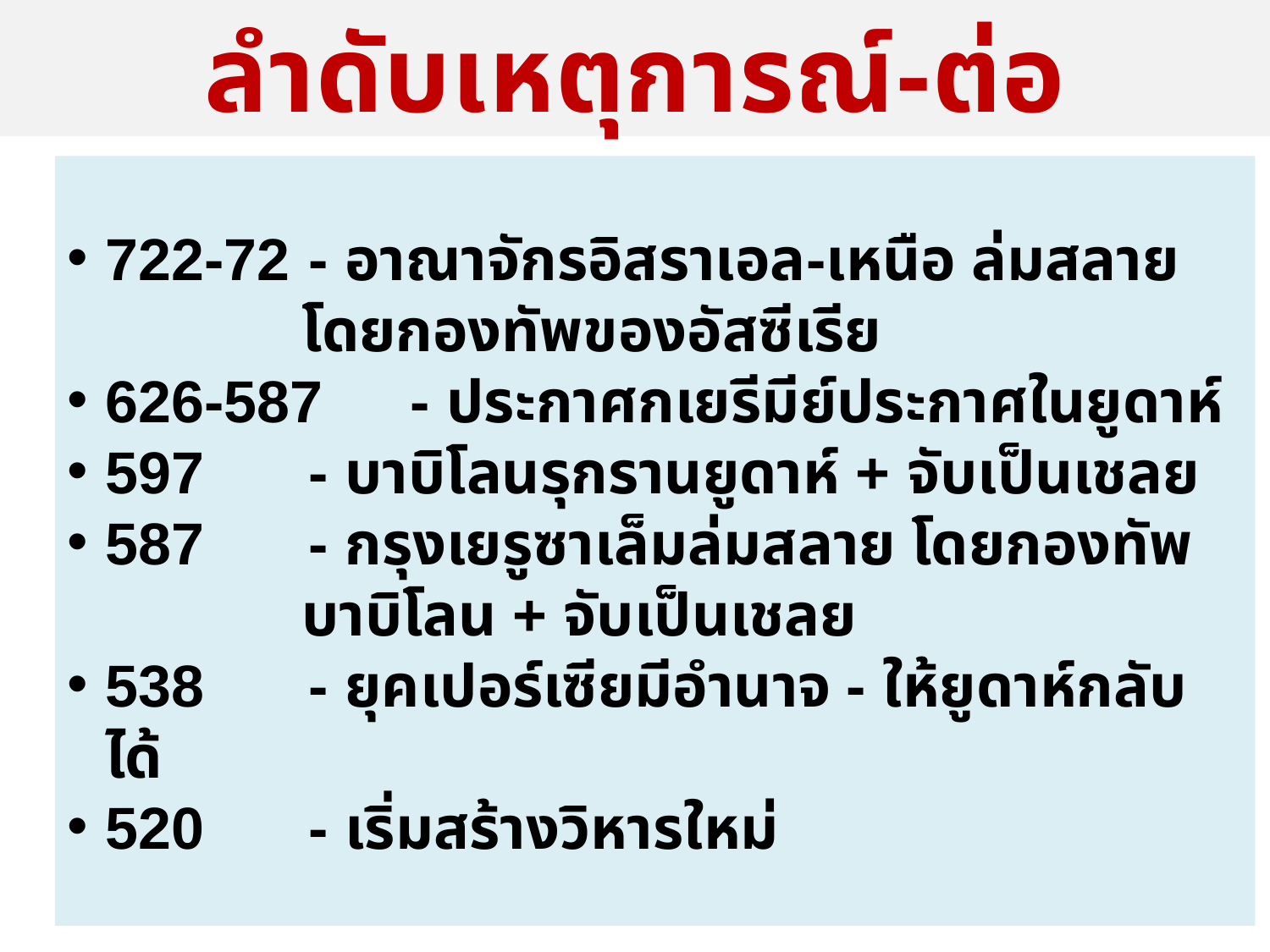

ลำดับเหตุการณ์-ต่อ
722-72	- อาณาจักรอิสราเอล-เหนือ ล่มสลาย
	      	  โดยกองทัพของอัสซีเรีย
626-587	- ประกาศกเยรีมีย์ประกาศในยูดาห์
597 	- บาบิโลนรุกรานยูดาห์ + จับเป็นเชลย
587 	- กรุงเยรูซาเล็มล่มสลาย โดยกองทัพ
		  บาบิโลน + จับเป็นเชลย
538 	- ยุคเปอร์เซียมีอำนาจ - ให้ยูดาห์กลับได้
520 	- เริ่มสร้างวิหารใหม่